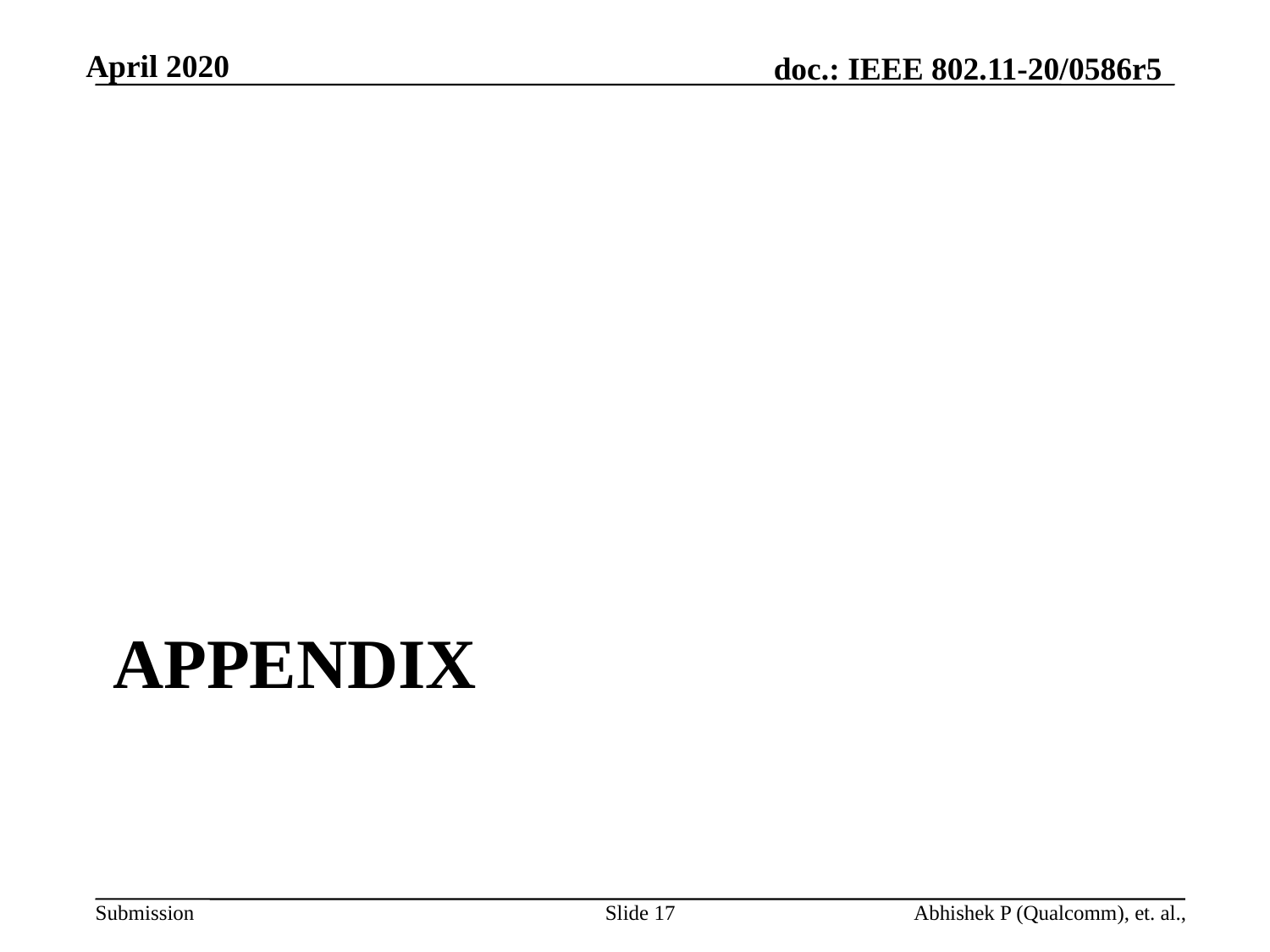

# Appendix
Slide 17
Abhishek P (Qualcomm), et. al.,